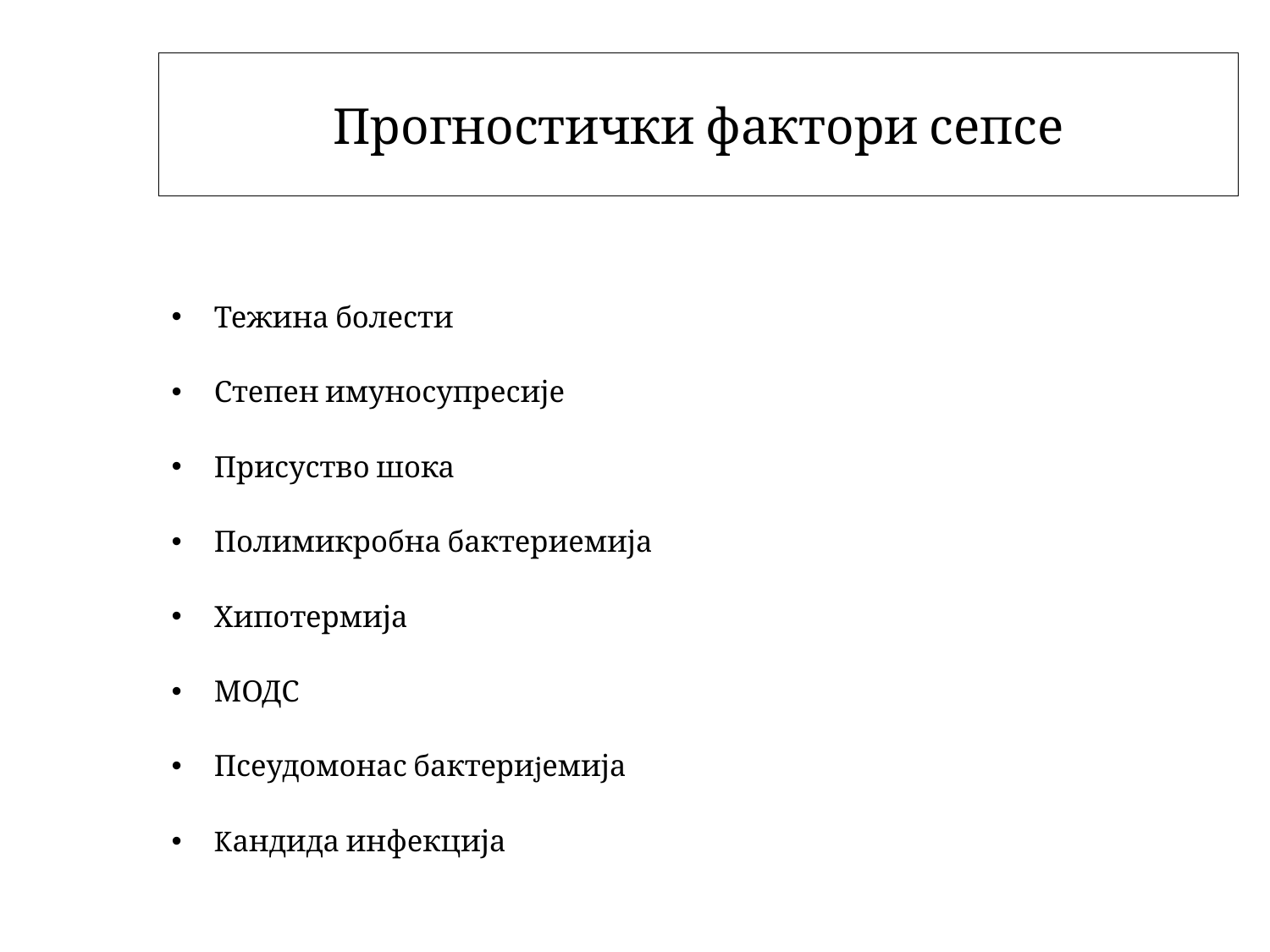

# Прогностички фактори сепсе
Тежина болести

Степен имуносупресије

Присуство шока

Полимикробна бактериемија

Хипотермија

МОДС

Псеудомонас бактериjемија

Kандида инфекција